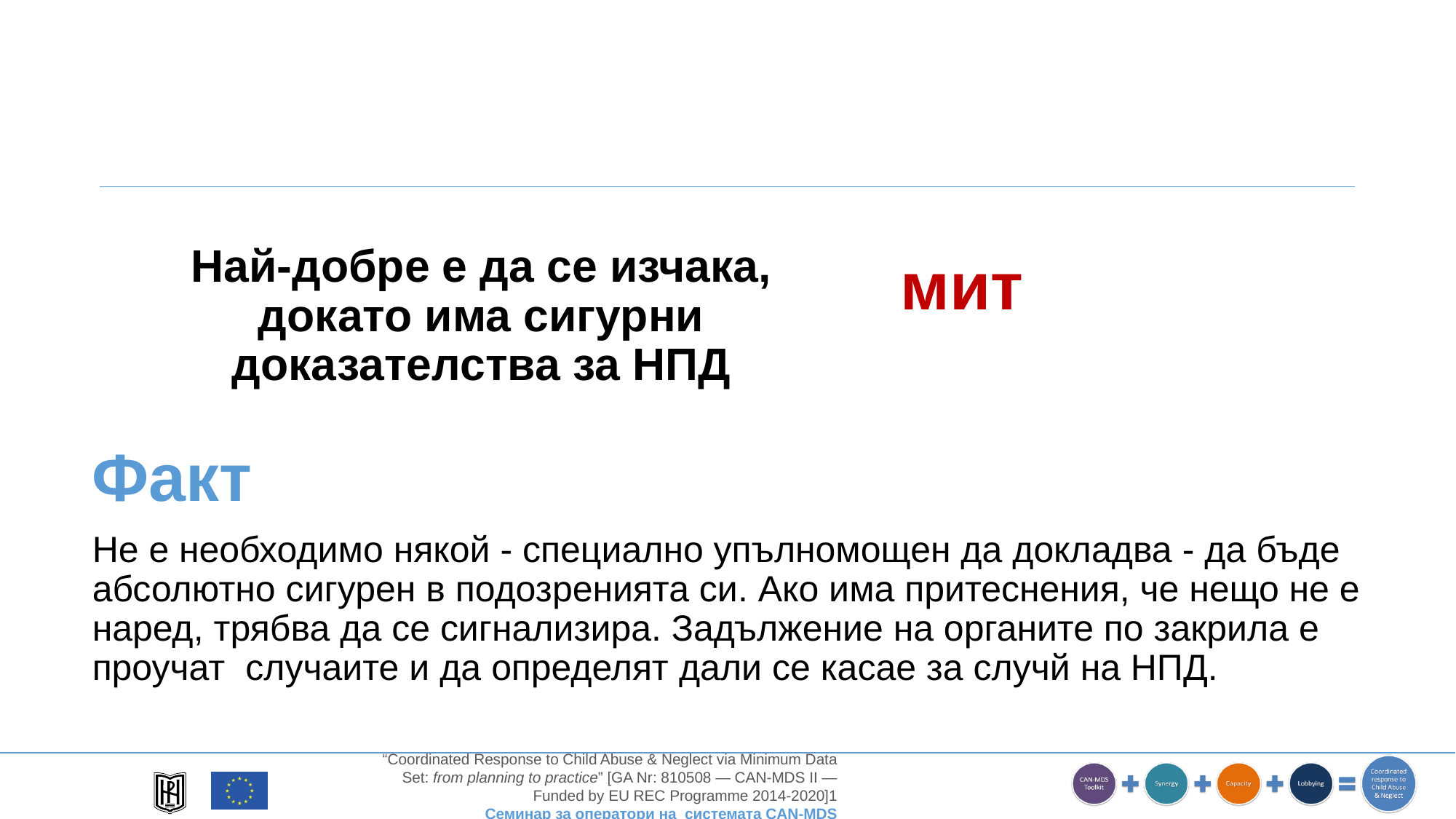

Най-добре е да се изчака, докато има сигурни доказателства за НПД
мит
Факт
Не е необходимо някой - специално упълномощен да докладва - да бъде абсолютно сигурен в подозренията си. Ако има притеснения, че нещо не е наред, трябва да се сигнализира. Задължение на органите по закрила е проучат  случаите и да определят дали се касае за случй на НПД.